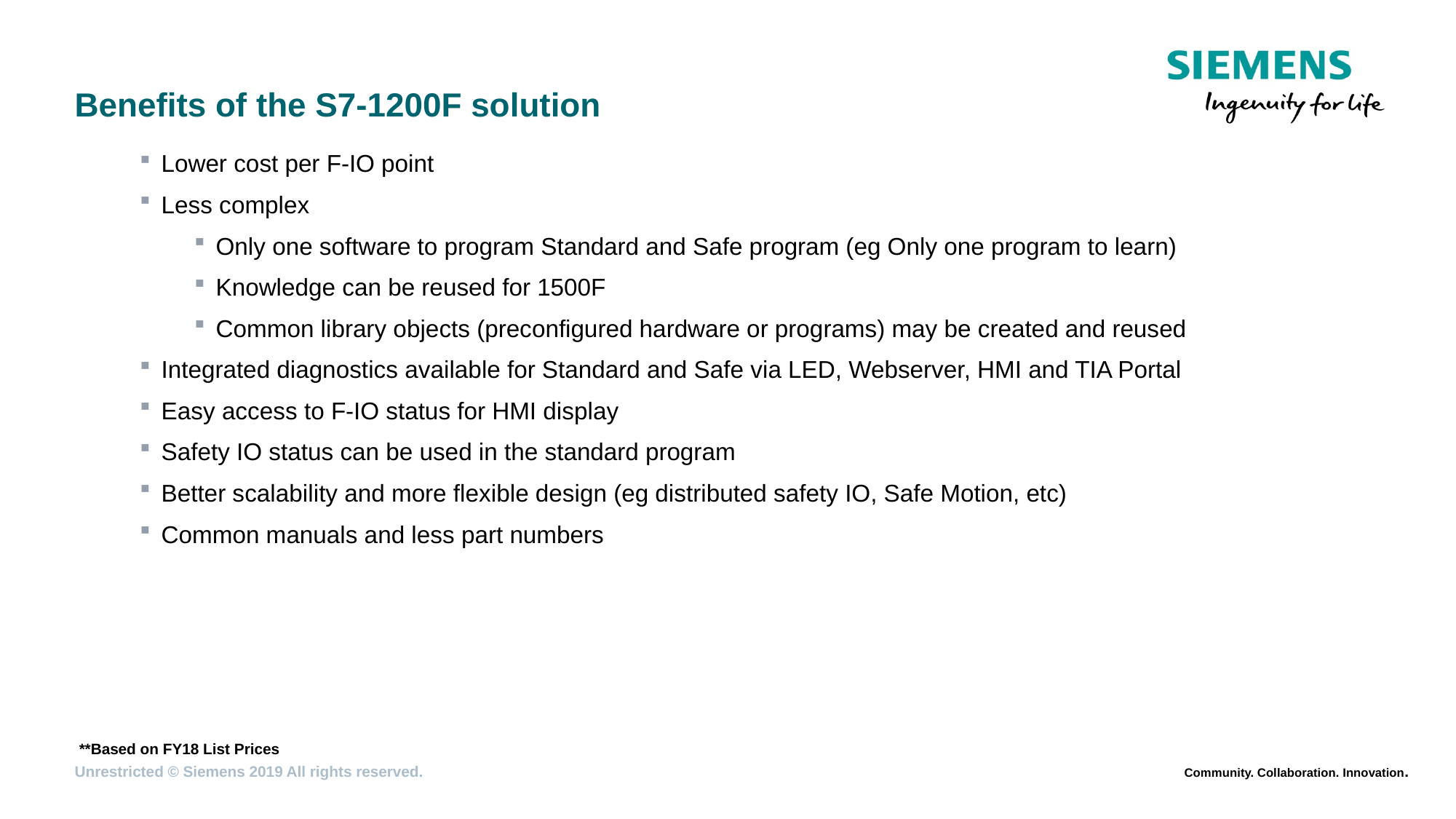

# Benefits of the S7-1200F solution
Lower cost per F-IO point
Less complex
Only one software to program Standard and Safe program (eg Only one program to learn)
Knowledge can be reused for 1500F
Common library objects (preconfigured hardware or programs) may be created and reused
Integrated diagnostics available for Standard and Safe via LED, Webserver, HMI and TIA Portal
Easy access to F-IO status for HMI display
Safety IO status can be used in the standard program
Better scalability and more flexible design (eg distributed safety IO, Safe Motion, etc)
Common manuals and less part numbers

**Based on FY18 List Prices